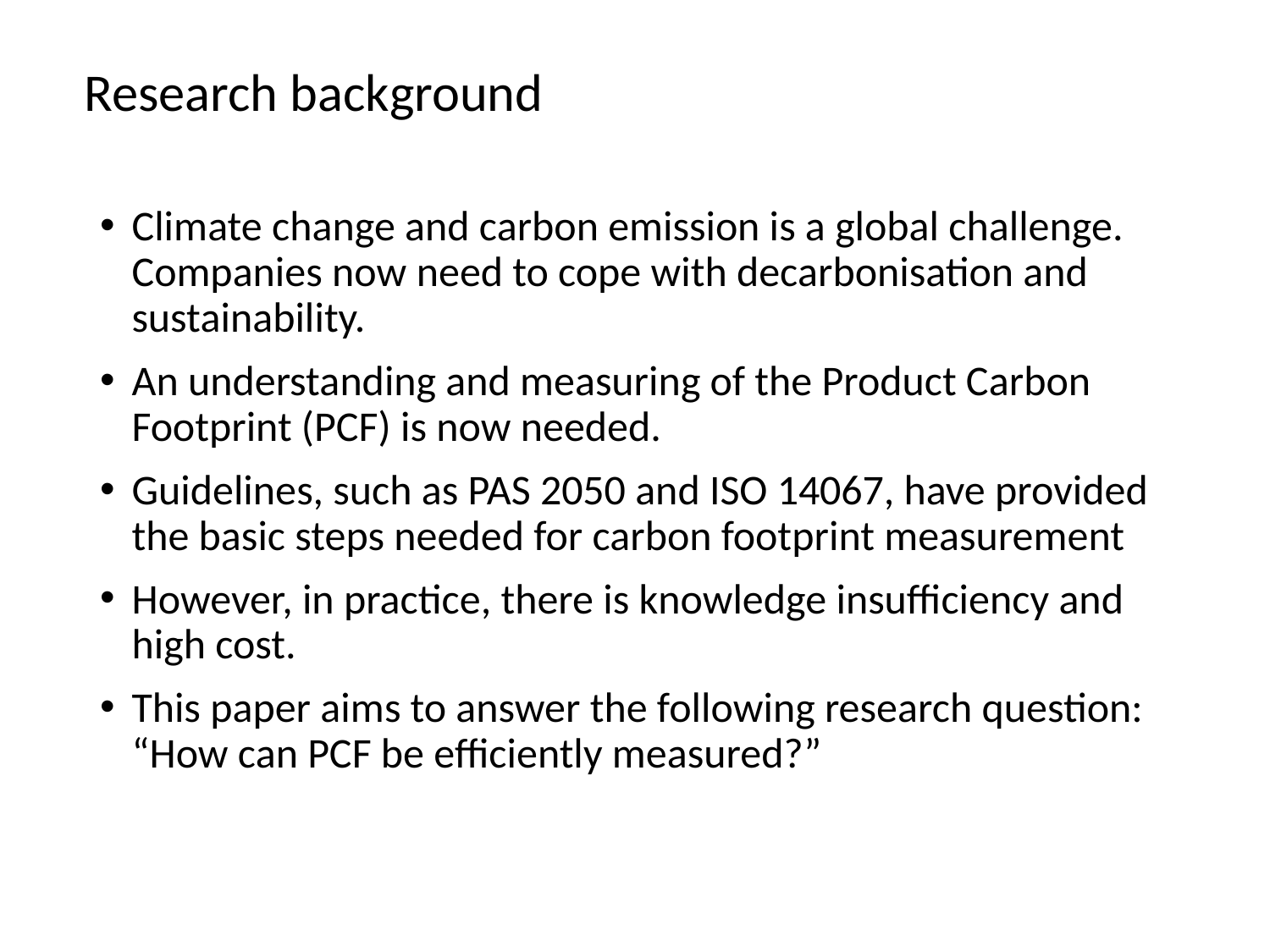

# Research background
Climate change and carbon emission is a global challenge. Companies now need to cope with decarbonisation and sustainability.
An understanding and measuring of the Product Carbon Footprint (PCF) is now needed.
Guidelines, such as PAS 2050 and ISO 14067, have provided the basic steps needed for carbon footprint measurement
However, in practice, there is knowledge insufficiency and high cost.
This paper aims to answer the following research question: “How can PCF be efficiently measured?”